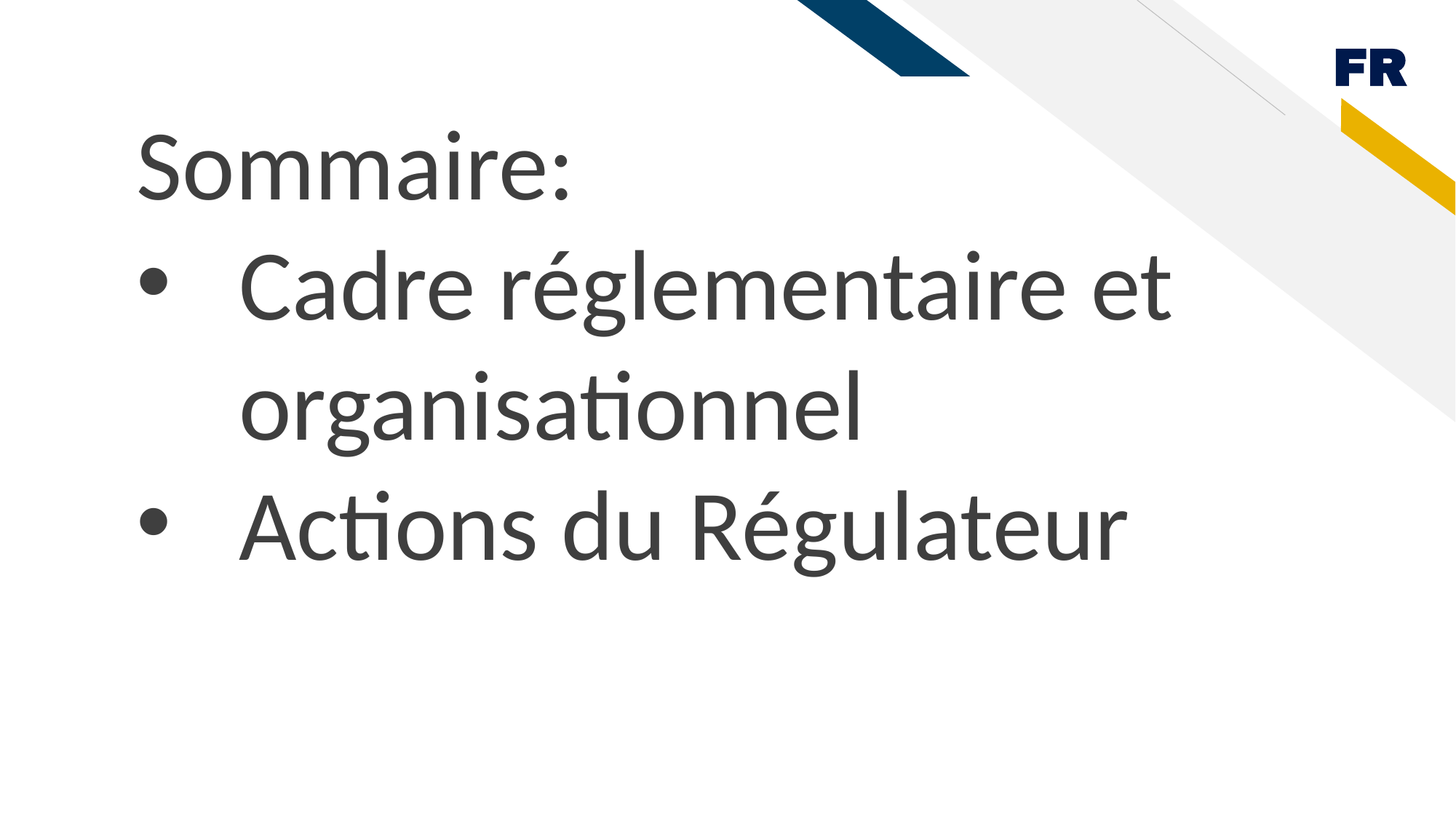

Sommaire:
Cadre réglementaire et organisationnel
Actions du Régulateur